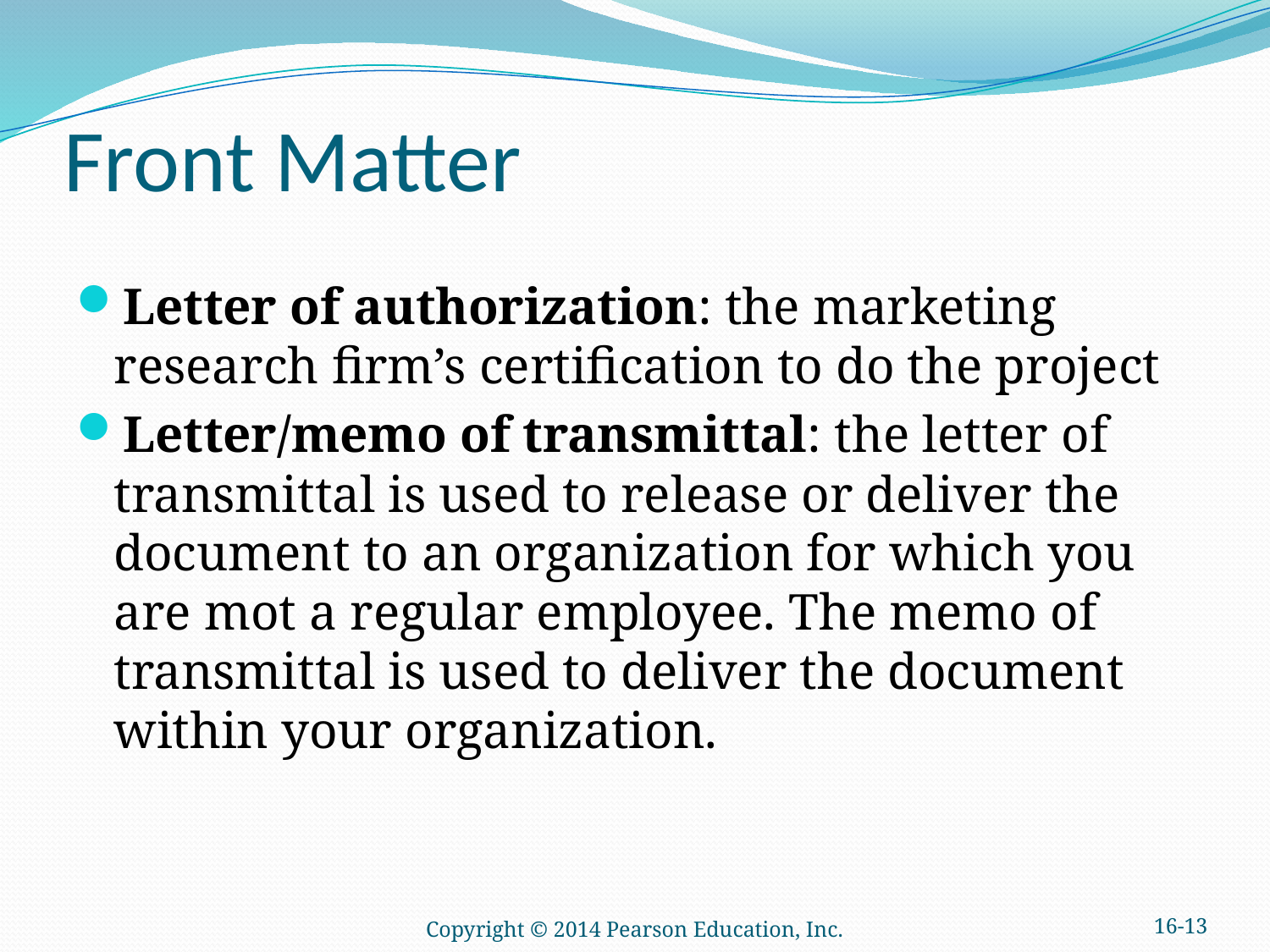

# Front Matter
Letter of authorization: the marketing research firm’s certification to do the project
Letter/memo of transmittal: the letter of transmittal is used to release or deliver the document to an organization for which you are mot a regular employee. The memo of transmittal is used to deliver the document within your organization.